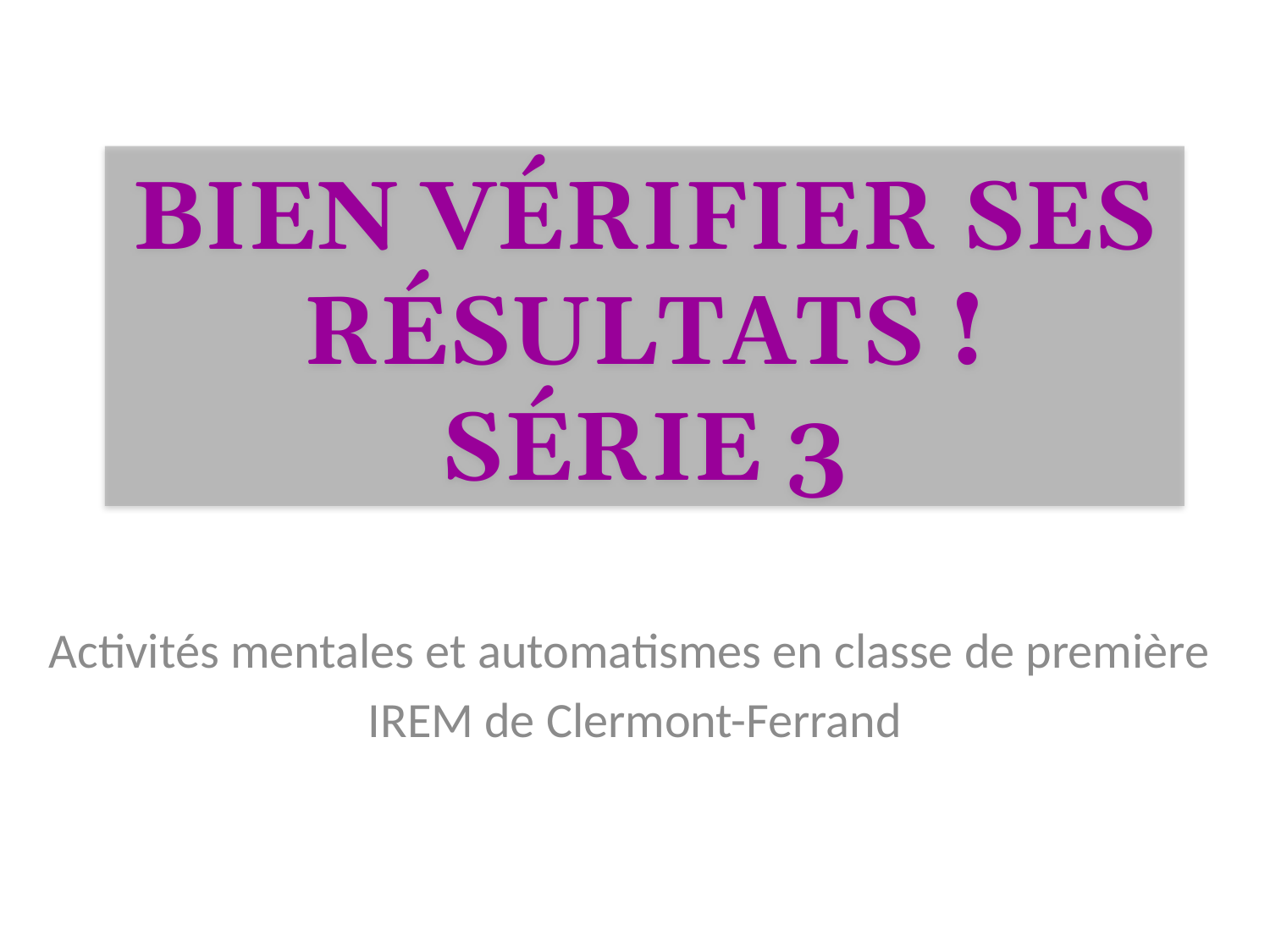

# Bien vérifier ses résultats ! Série 3
Activités mentales et automatismes en classe de première
IREM de Clermont-Ferrand